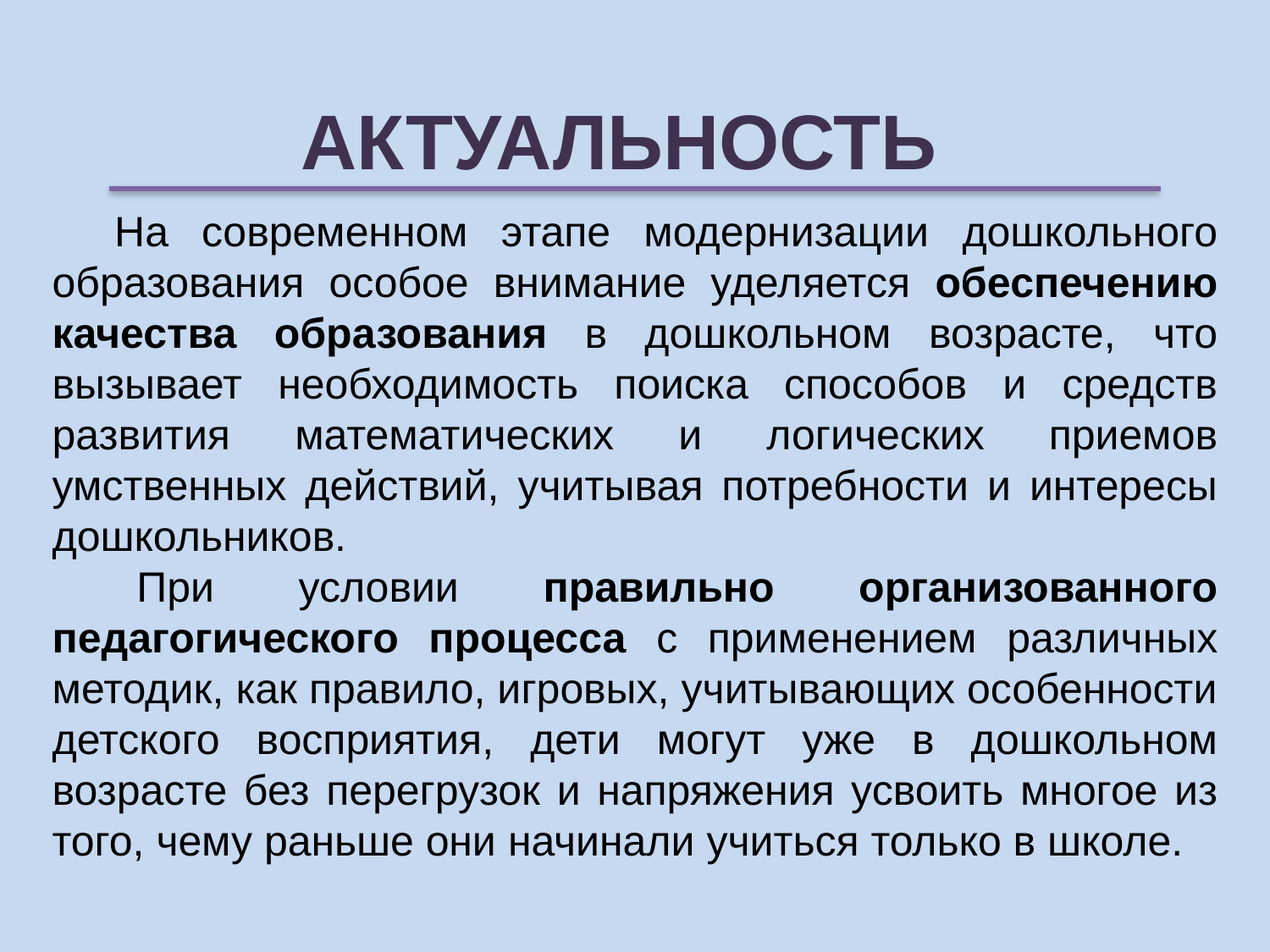

# АКТУАЛЬНОСТЬ
  На современном этапе модернизации дошкольного образования особое внимание уделяется обеспечению качества образования в дошкольном возрасте, что вызывает необходимость поиска способов и средств развития математических и логических приемов умственных действий, учитывая потребности и интересы дошкольников.
 При условии правильно организованного педагогического процесса с применением различных методик, как правило, игровых, учитывающих особенности детского восприятия, дети могут уже в дошкольном возрасте без перегрузок и напряжения усвоить многое из того, чему раньше они начинали учиться только в школе.